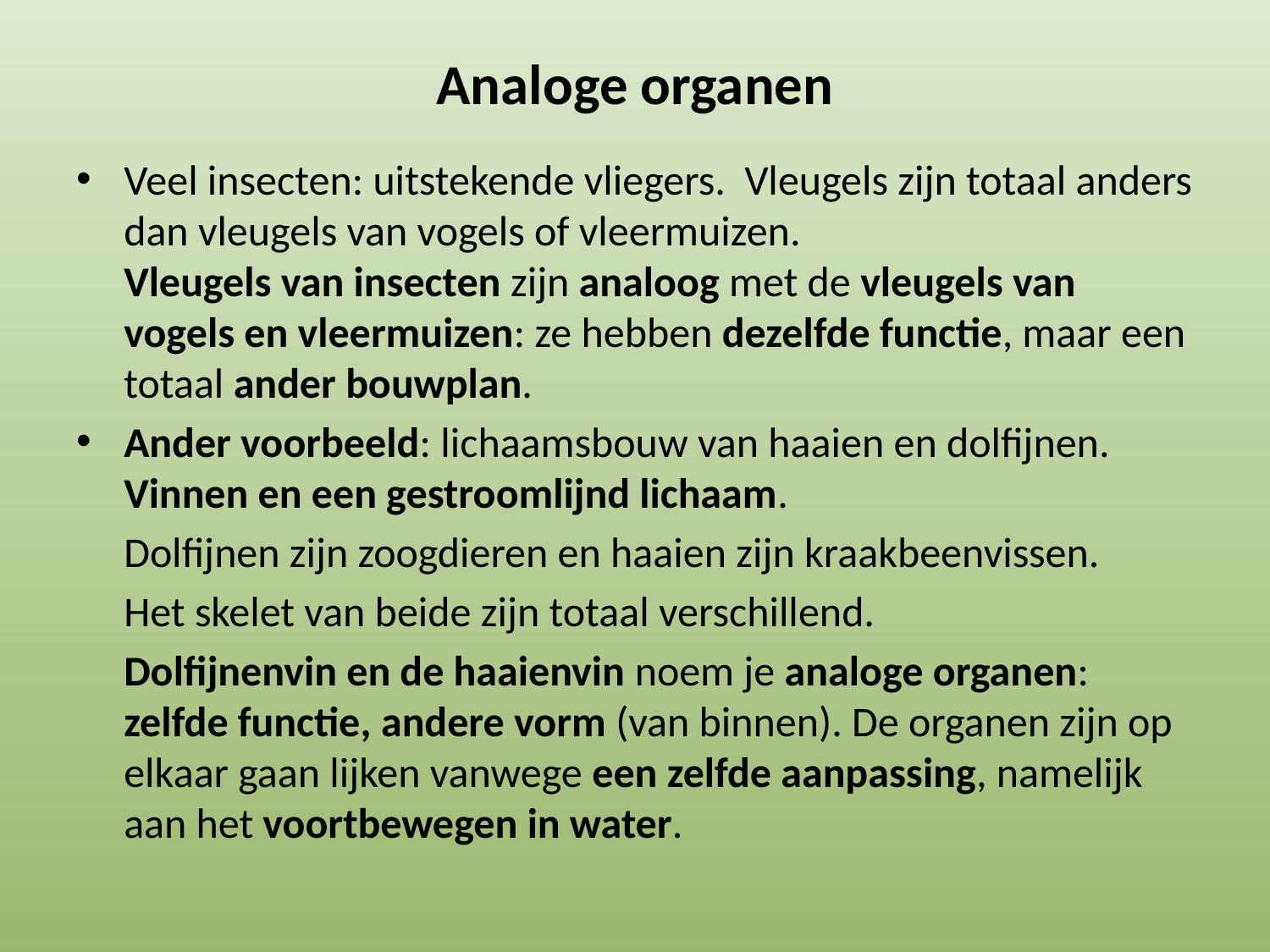

# Analoge organen
Veel insecten: uitstekende vliegers.  Vleugels zijn totaal anders dan vleugels van vogels of vleermuizen.
Vleugels van insecten zijn analoog met de vleugels van vogels en vleermuizen: ze hebben dezelfde functie, maar een totaal ander bouwplan.
Ander voorbeeld: lichaamsbouw van haaien en dolfijnen. Vinnen en een gestroomlijnd lichaam.
	Dolfijnen zijn zoogdieren en haaien zijn kraakbeenvissen.
	Het skelet van beide zijn totaal verschillend.
	Dolfijnenvin en de haaienvin noem je analoge organen: zelfde functie, andere vorm (van binnen). De organen zijn op elkaar gaan lijken vanwege een zelfde aanpassing, namelijk aan het voortbewegen in water.